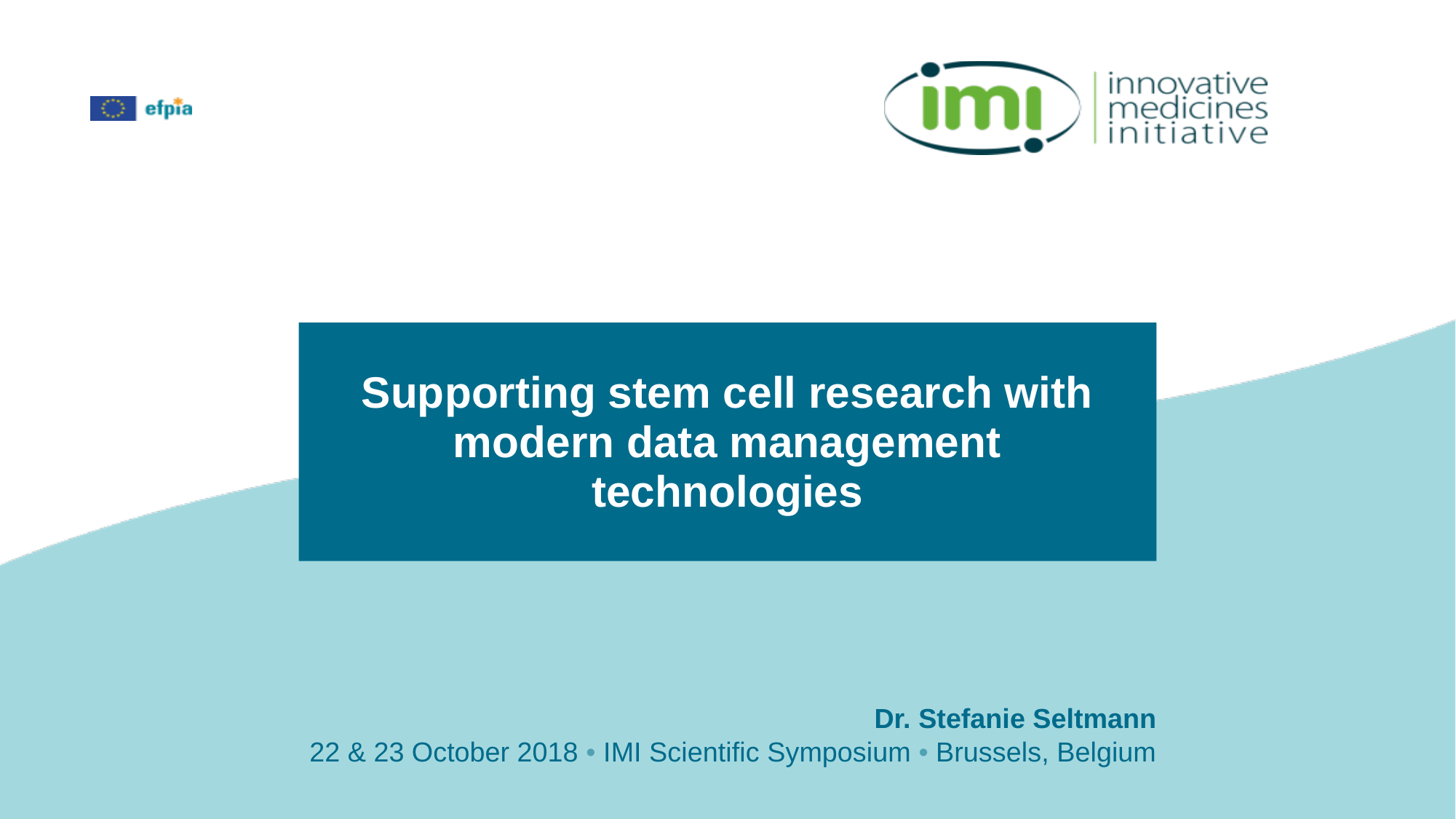

Supporting stem cell research with modern data management technologies
Dr. Stefanie Seltmann
22 & 23 October 2018 • IMI Scientific Symposium • Brussels, Belgium